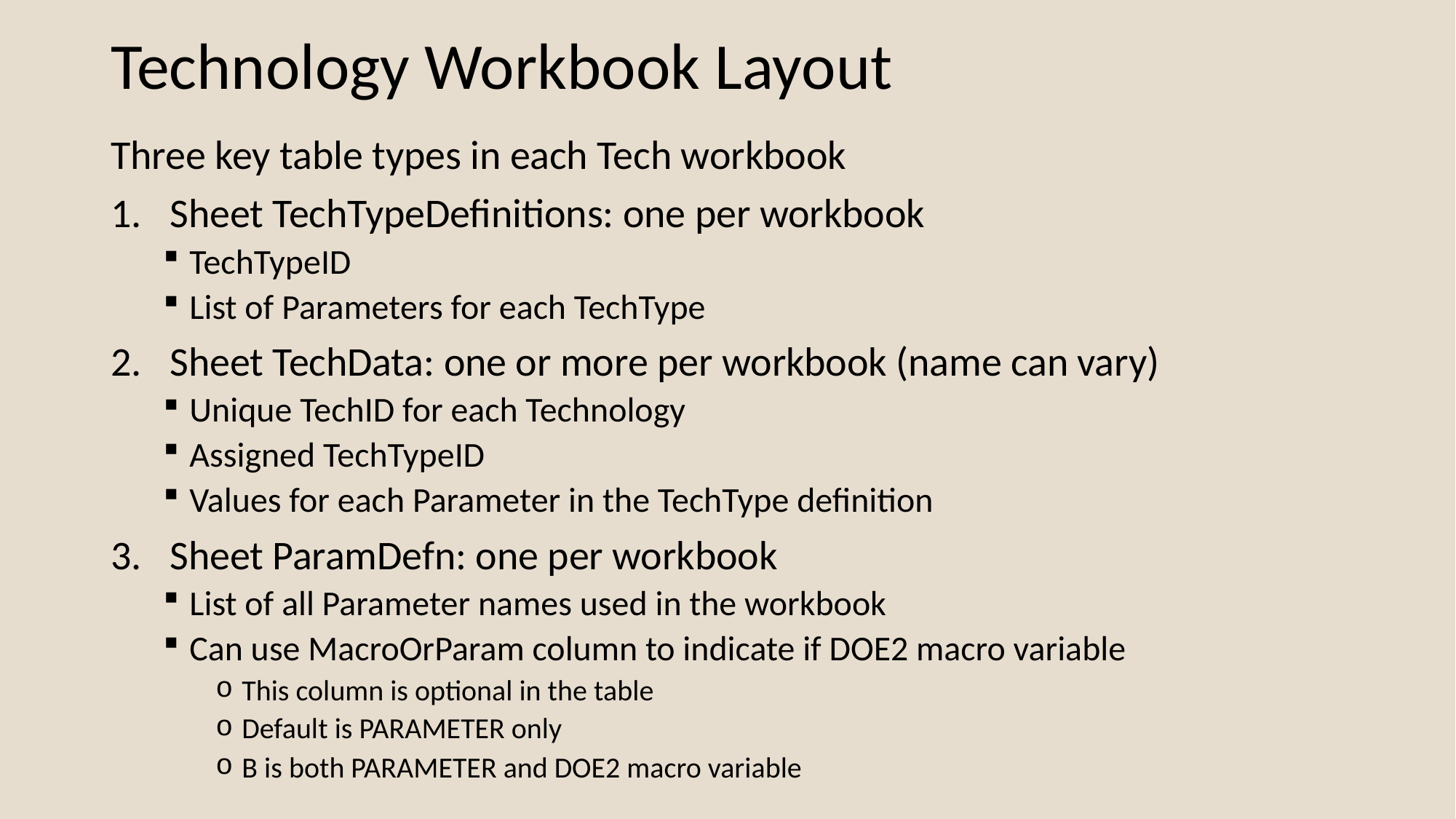

# Technology Workbook Layout
Three key table types in each Tech workbook
Sheet TechTypeDefinitions: one per workbook
TechTypeID
List of Parameters for each TechType
Sheet TechData: one or more per workbook (name can vary)
Unique TechID for each Technology
Assigned TechTypeID
Values for each Parameter in the TechType definition
Sheet ParamDefn: one per workbook
List of all Parameter names used in the workbook
Can use MacroOrParam column to indicate if DOE2 macro variable
This column is optional in the table
Default is PARAMETER only
B is both PARAMETER and DOE2 macro variable